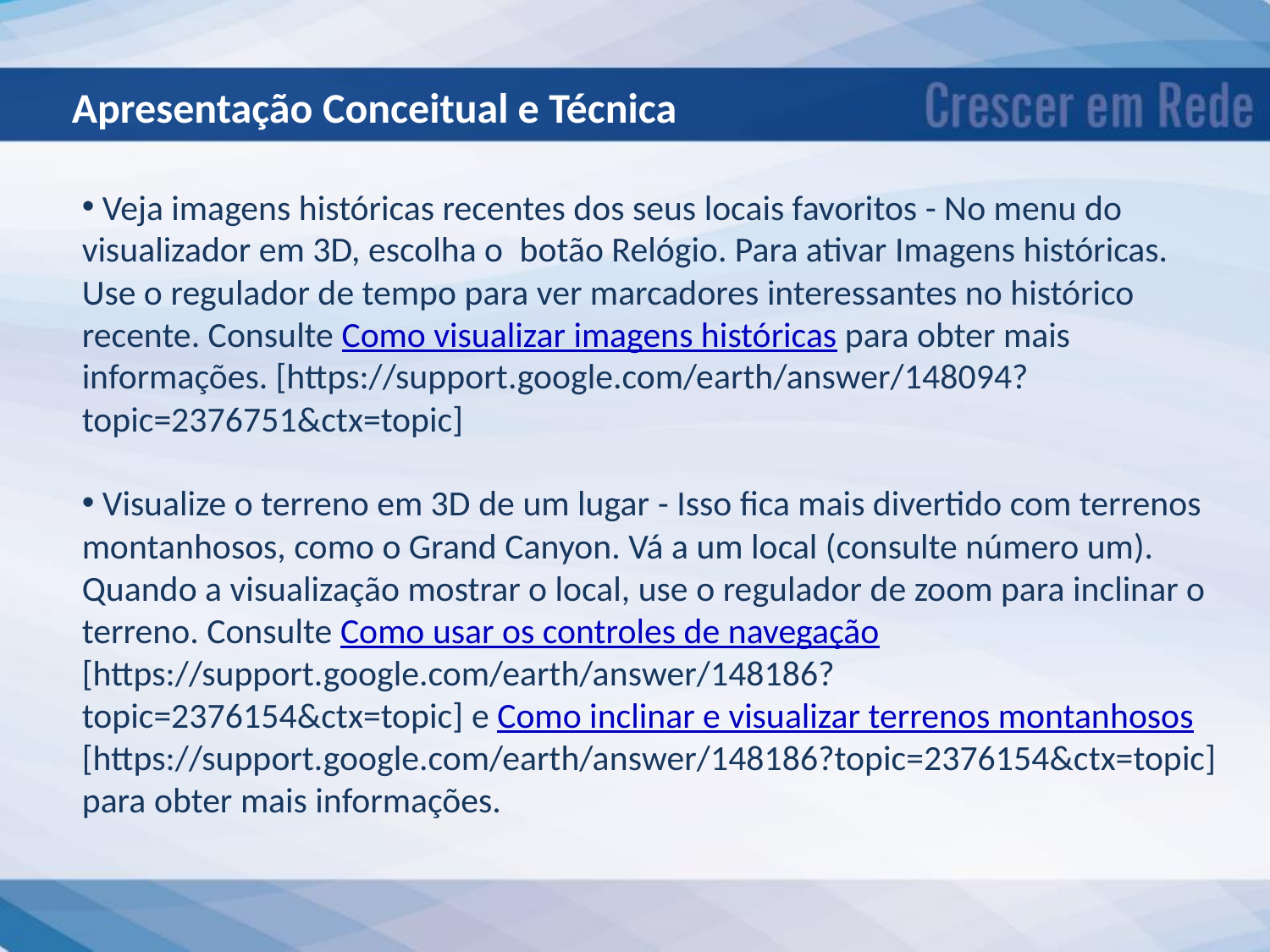

Apresentação Conceitual e Técnica
 Veja imagens históricas recentes dos seus locais favoritos - No menu do visualizador em 3D, escolha o  botão Relógio. Para ativar Imagens históricas. Use o regulador de tempo para ver marcadores interessantes no histórico recente. Consulte Como visualizar imagens históricas para obter mais informações. [https://support.google.com/earth/answer/148094?topic=2376751&ctx=topic]

 Visualize o terreno em 3D de um lugar - Isso fica mais divertido com terrenos montanhosos, como o Grand Canyon. Vá a um local (consulte número um). Quando a visualização mostrar o local, use o regulador de zoom para inclinar o terreno. Consulte Como usar os controles de navegação [https://support.google.com/earth/answer/148186?topic=2376154&ctx=topic] e Como inclinar e visualizar terrenos montanhosos  [https://support.google.com/earth/answer/148186?topic=2376154&ctx=topic] para obter mais informações.